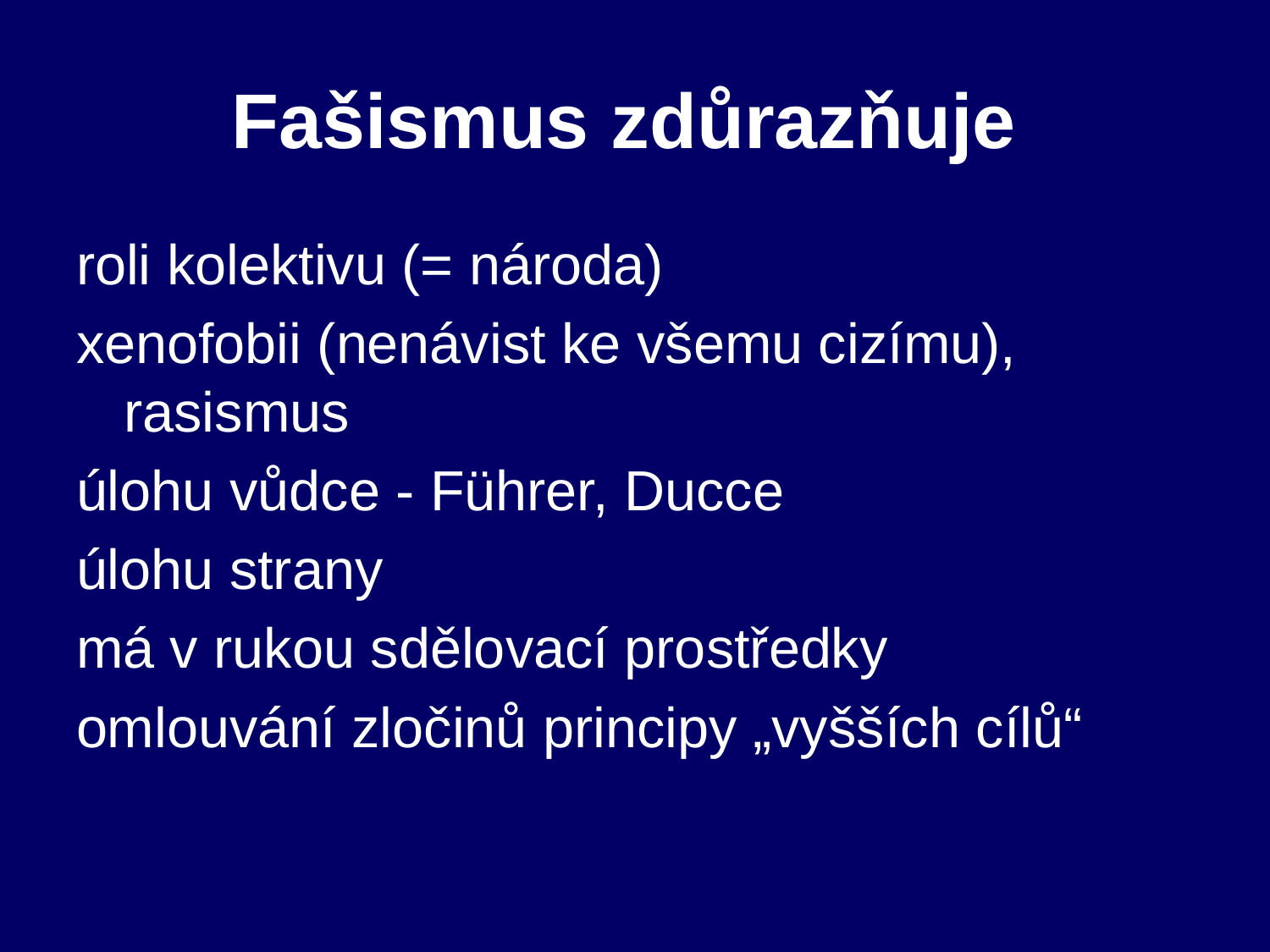

# Fašismus zdůrazňuje
roli kolektivu (= národa)
xenofobii (nenávist ke všemu cizímu), rasismus
úlohu vůdce - Führer, Ducce
úlohu strany
má v rukou sdělovací prostředky
omlouvání zločinů principy „vyšších cílů“